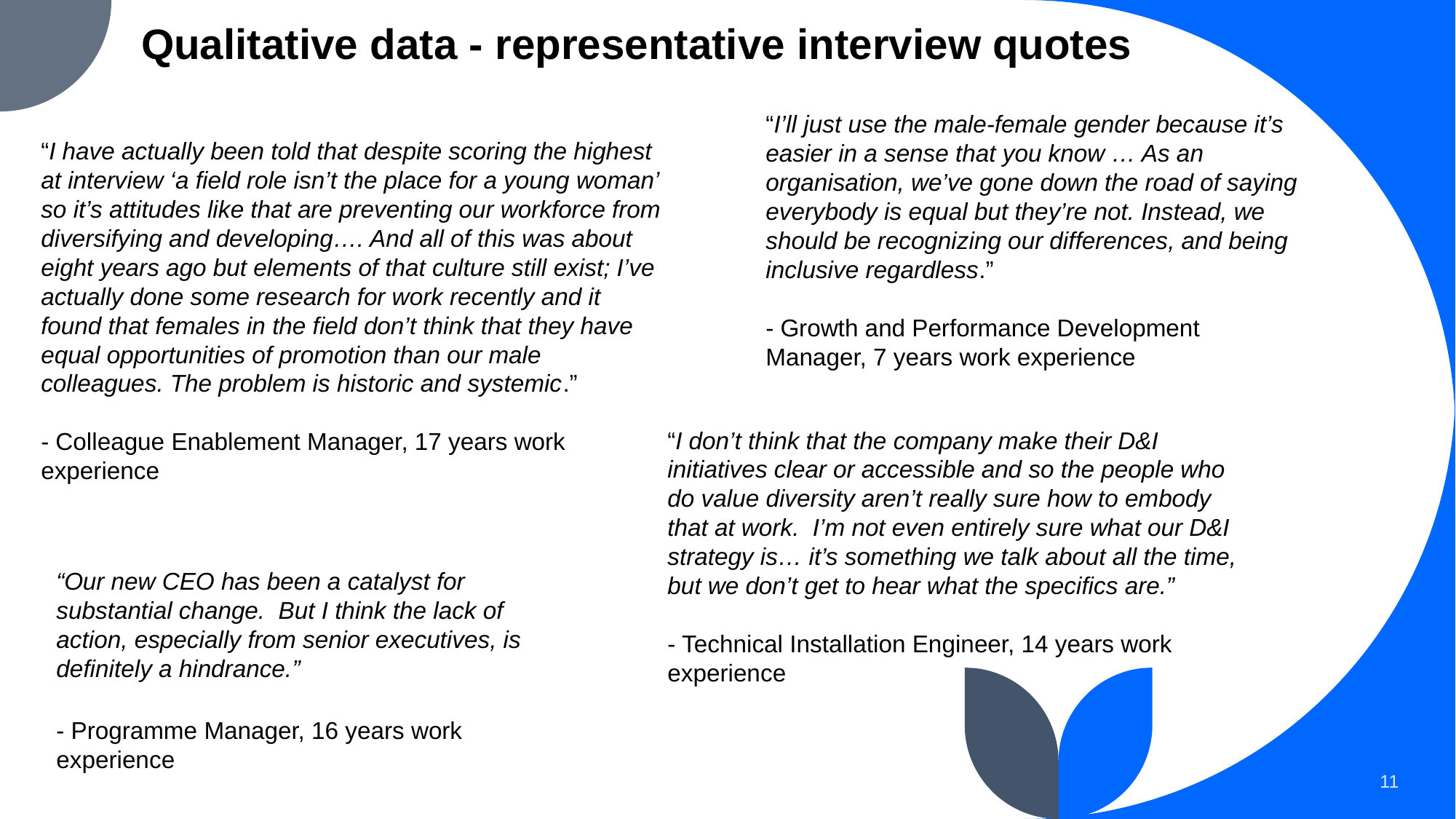

# Qualitative data - representative interview quotes
“I’ll just use the male-female gender because it’s easier in a sense that you know … As an organisation, we’ve gone down the road of saying everybody is equal but they’re not. Instead, we should be recognizing our differences, and being inclusive regardless.”

- Growth and Performance Development Manager, 7 years work experience
“I have actually been told that despite scoring the highest at interview ‘a field role isn’t the place for a young woman’ so it’s attitudes like that are preventing our workforce from diversifying and developing…. And all of this was about eight years ago but elements of that culture still exist; I’ve actually done some research for work recently and it found that females in the field don’t think that they have equal opportunities of promotion than our male colleagues. The problem is historic and systemic.”

- Colleague Enablement Manager, 17 years work experience
“I don’t think that the company make their D&I initiatives clear or accessible and so the people who do value diversity aren’t really sure how to embody that at work.  I’m not even entirely sure what our D&I strategy is… it’s something we talk about all the time, but we don’t get to hear what the specifics are.”

- Technical Installation Engineer, 14 years work experience
“Our new CEO has been a catalyst for substantial change.  But I think the lack of action, especially from senior executives, is definitely a hindrance.”

- Programme Manager, 16 years work experience
11